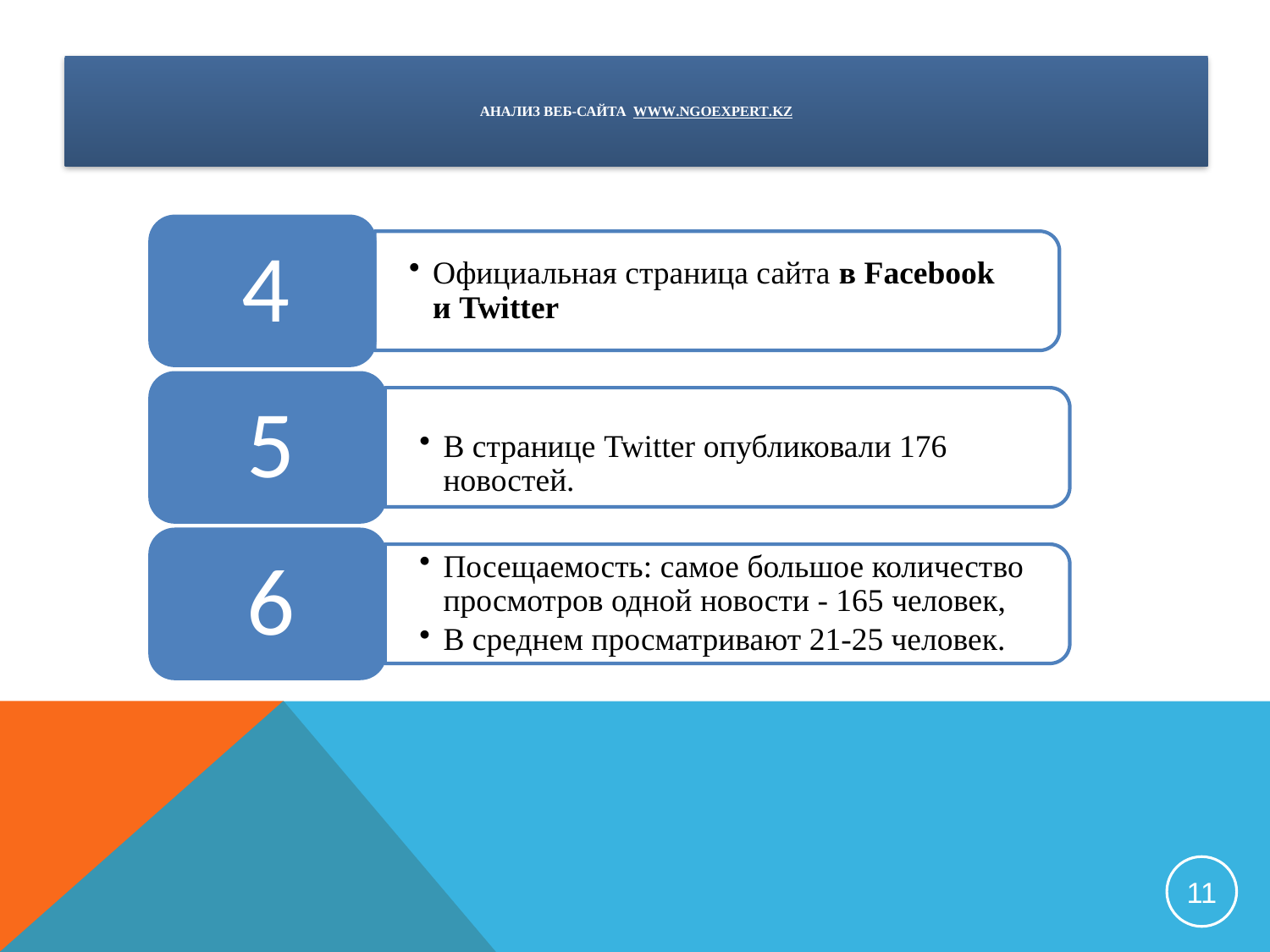

# Анализ веб-сайта  www.ngoexpert.kz
Официальная страница сайта в Facebook и Twitter
4

В странице Twitter опубликовали 176 новостей.
5
Посещаемость: самое большое количество просмотров одной новости - 165 человек,
В среднем просматривают 21-25 человек.
6
11